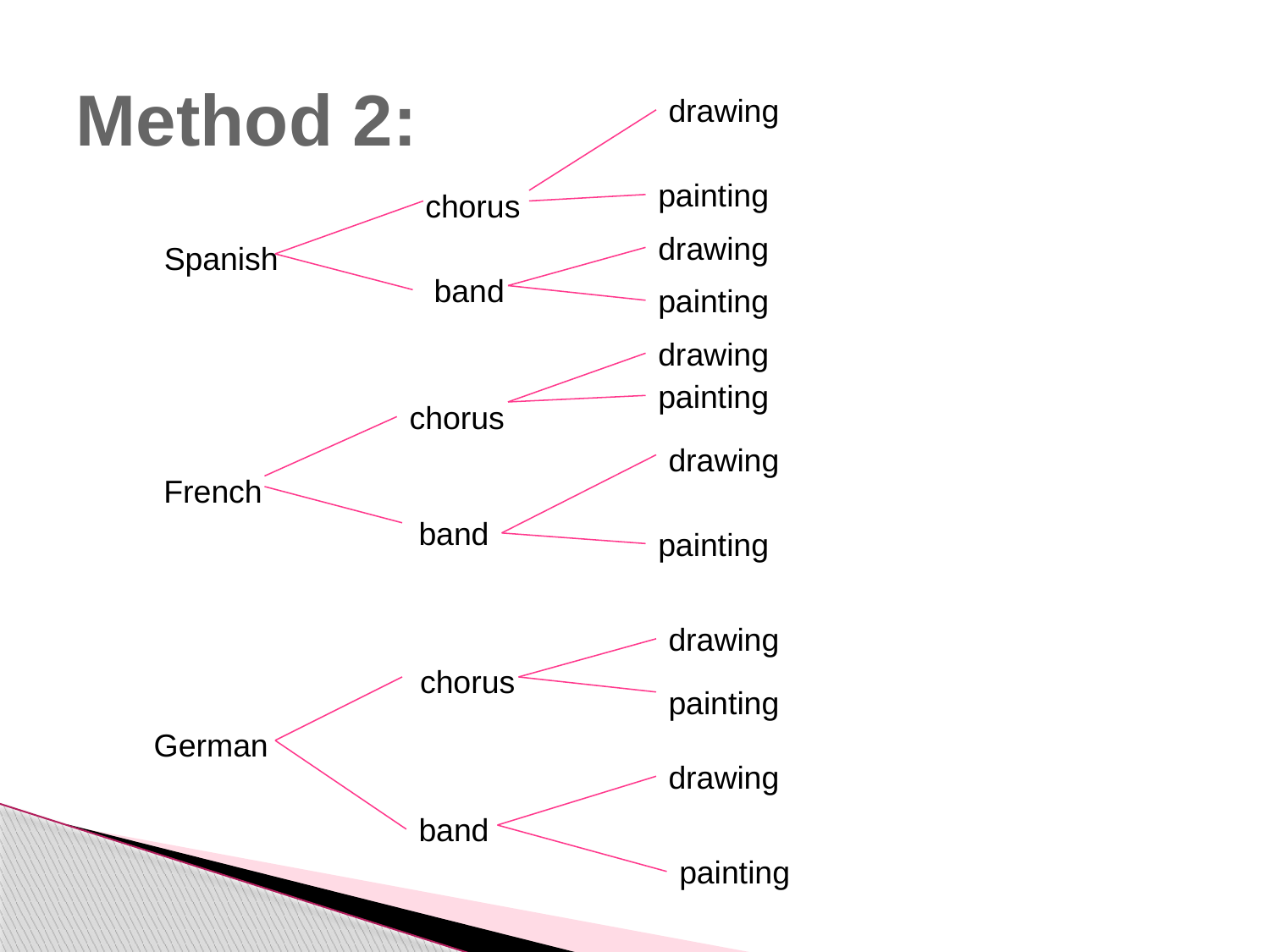

# Method 2:
drawing
painting
chorus
drawing
Spanish
 band
painting
drawing
painting
chorus
drawing
French
band
painting
drawing
chorus
painting
German
drawing
band
painting